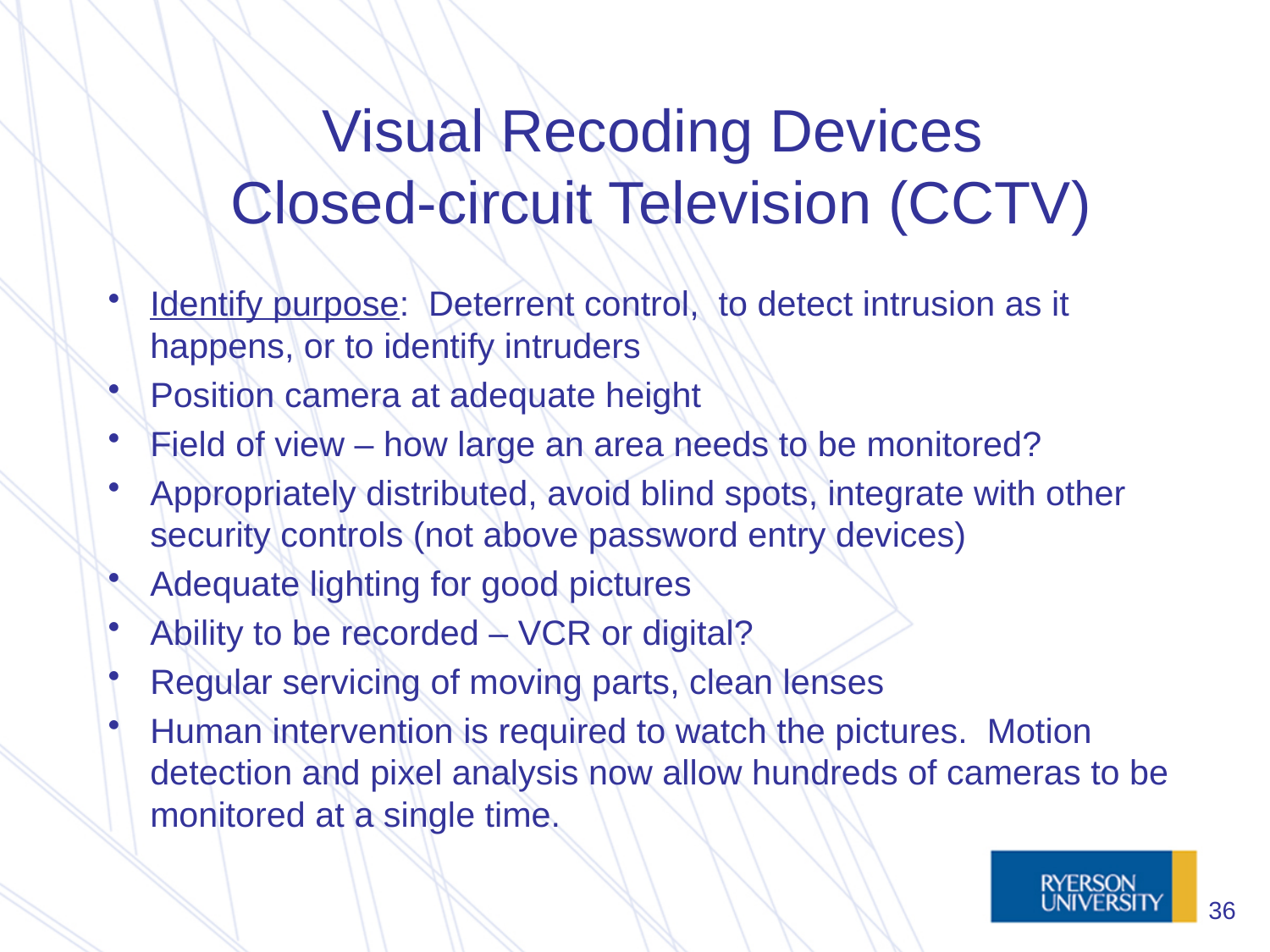

# Visual Recoding Devices Closed-circuit Television (CCTV)
Identify purpose:  Deterrent control,  to detect intrusion as it happens, or to identify intruders
Position camera at adequate height
Field of view – how large an area needs to be monitored?
Appropriately distributed, avoid blind spots, integrate with other security controls (not above password entry devices)
Adequate lighting for good pictures
Ability to be recorded – VCR or digital?
Regular servicing of moving parts, clean lenses
Human intervention is required to watch the pictures.  Motion detection and pixel analysis now allow hundreds of cameras to be monitored at a single time.

36